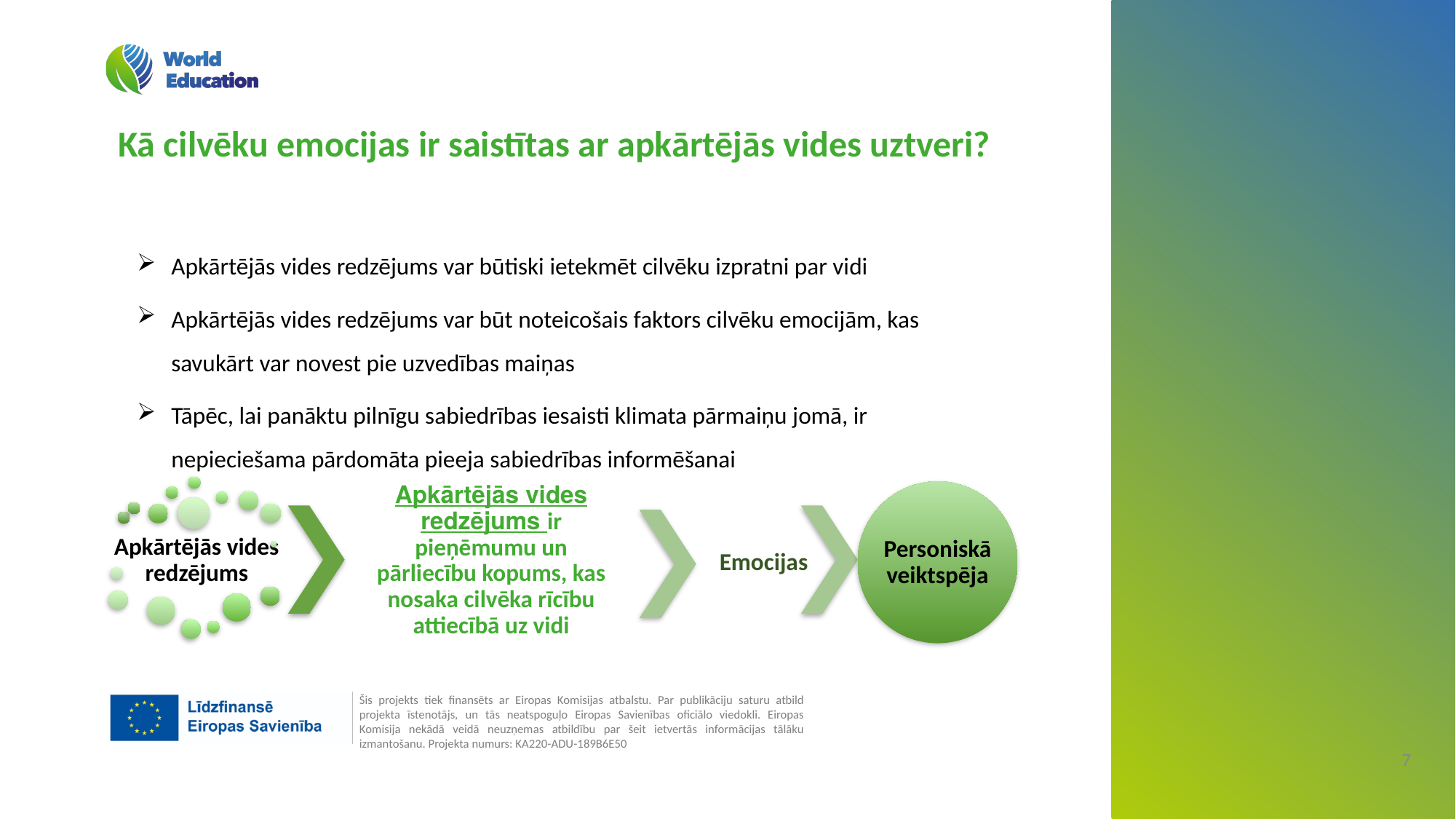

Kā cilvēku emocijas ir saistītas ar apkārtējās vides uztveri?
Apkārtējās vides redzējums var būtiski ietekmēt cilvēku izpratni par vidi
Apkārtējās vides redzējums var būt noteicošais faktors cilvēku emocijām, kas savukārt var novest pie uzvedības maiņas
Tāpēc, lai panāktu pilnīgu sabiedrības iesaisti klimata pārmaiņu jomā, ir nepieciešama pārdomāta pieeja sabiedrības informēšanai

Apkārtējās vides redzējums ir pieņēmumu un pārliecību kopums, kas nosaka cilvēka rīcību attiecībā uz vidi

Personiskā veiktspēja

Emocijas

Apkārtējās vides redzējums

7